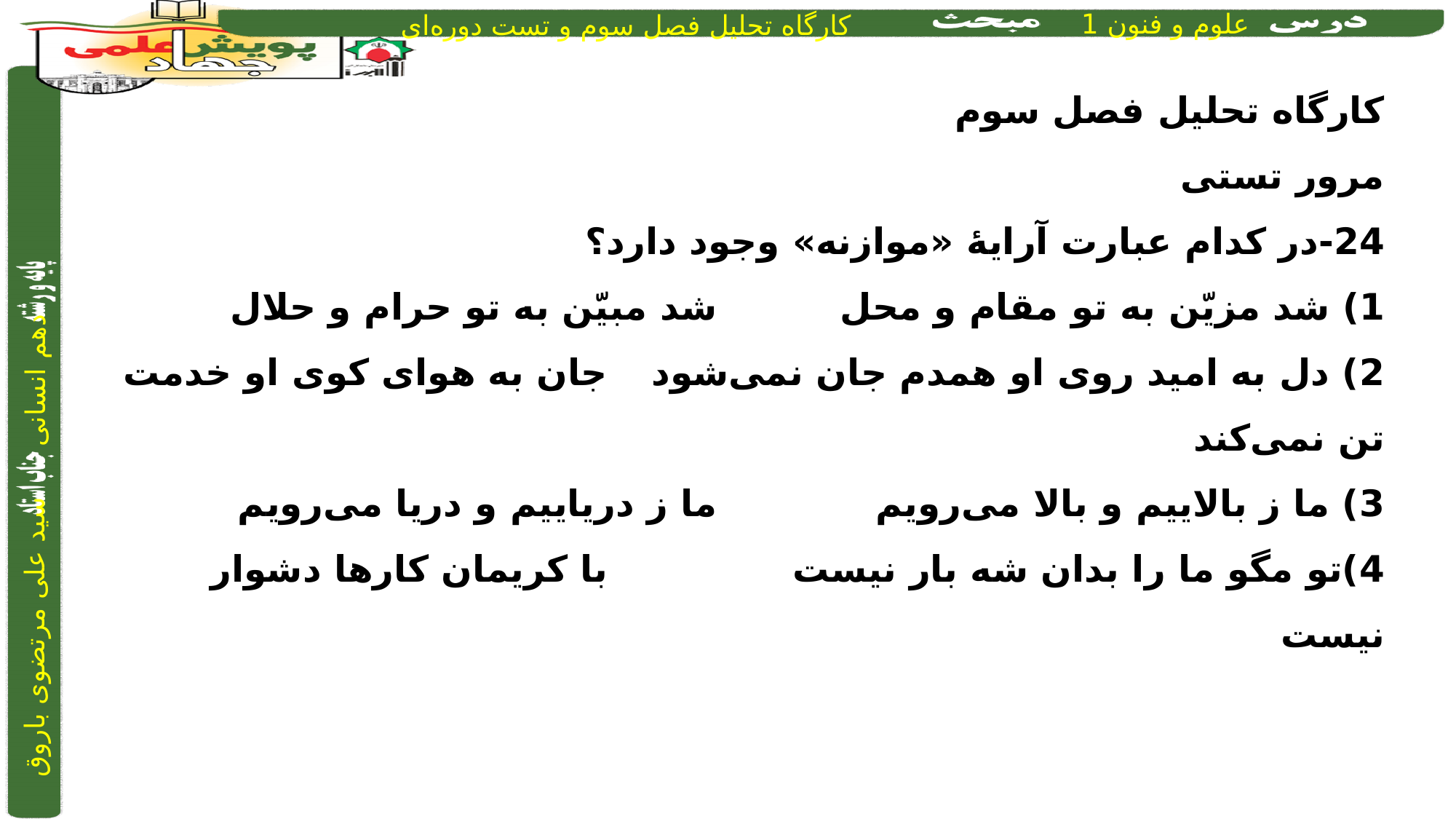

کارگاه تحلیل فصل سوم
مرور تستی
24-در کدام عبارت آرایۀ «موازنه» وجود دارد؟
1) شد مزیّن به تو مقام و محل		 	 شد مبیّن به تو حرام و حلال
2) دل به امید روی او همدم جان نمی‌شود	 	 جان به هوای کوی او خدمت تن نمی‌کند
3) ما ز بالاییم و بالا می‌رویم	 		 ما ز دریاییم و دریا می‌رویم
4)تو مگو ما را بدان شه بار نیست	 		 با کریمان کارها دشوار نیست